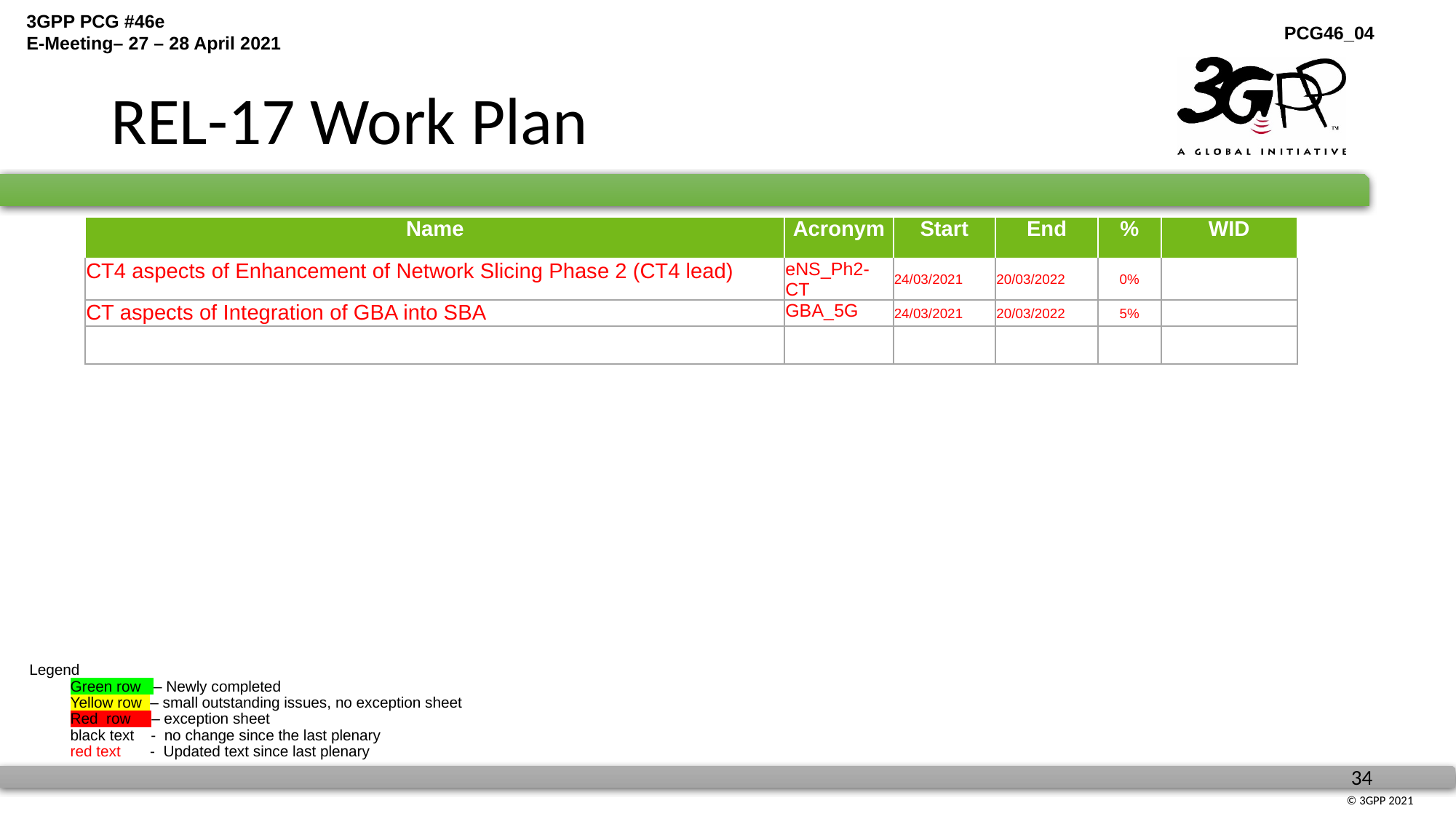

# REL-17 Work Plan
| Name | Acronym | Start | End | % | WID |
| --- | --- | --- | --- | --- | --- |
| CT4 aspects of Enhancement of Network Slicing Phase 2 (CT4 lead) | eNS\_Ph2-CT | 24/03/2021 | 20/03/2022 | 0% |  |
| CT aspects of Integration of GBA into SBA | GBA\_5G | 24/03/2021 | 20/03/2022 | 5% |  |
|  |  |  |  |  |  |
Legend
Green row   – Newly completed
	Yellow row  – small outstanding issues, no exception sheet
Red  row     – exception sheet
	black text    -  no change since the last plenary
	red text       -  Updated text since last plenary